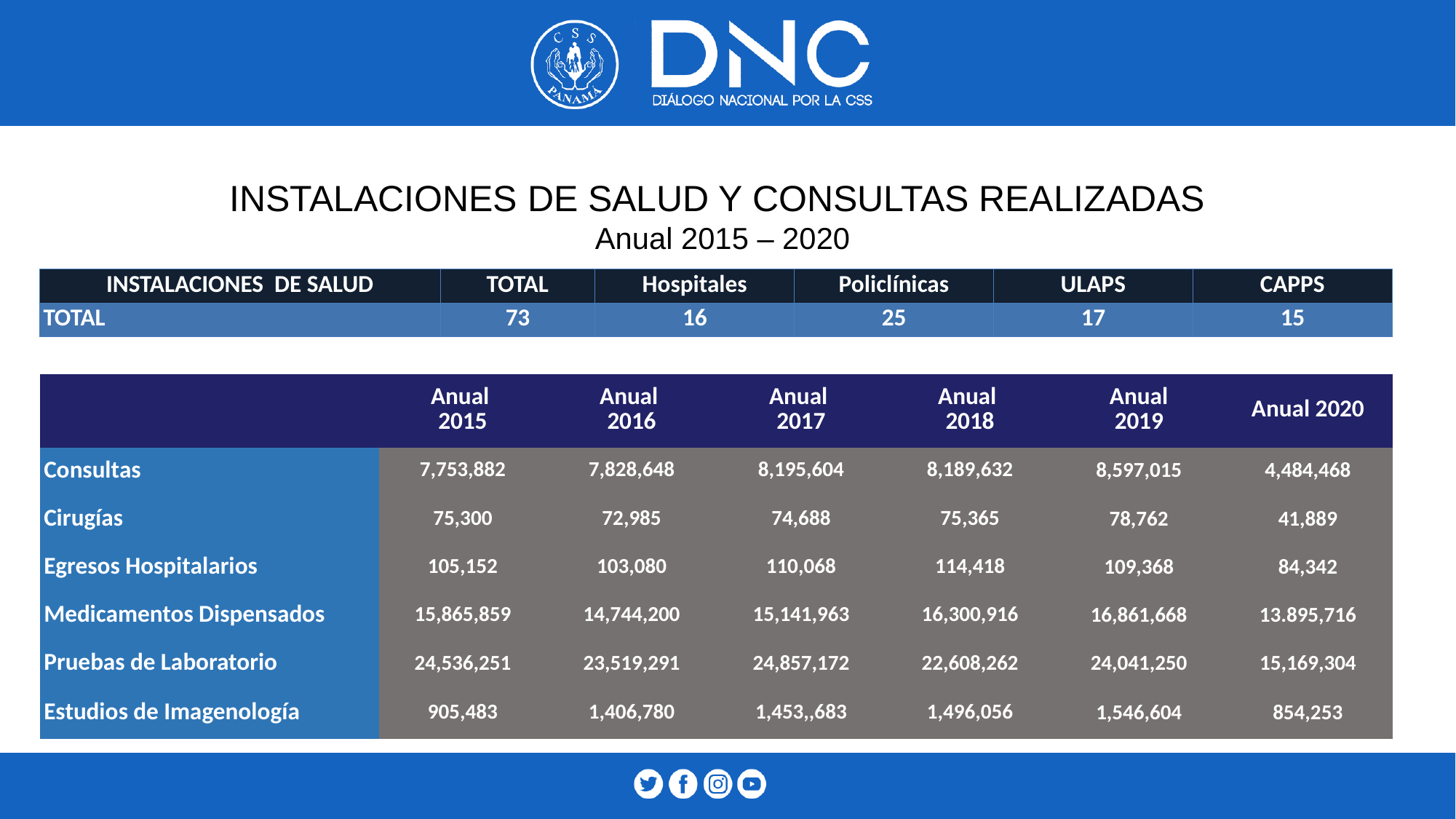

INSTALACIONES DE SALUD Y CONSULTAS REALIZADAS
Anual 2015 – 2020
| INSTALACIONES DE SALUD | TOTAL | Hospitales | Policlínicas | ULAPS | CAPPS |
| --- | --- | --- | --- | --- | --- |
| TOTAL | 73 | 16 | 25 | 17 | 15 |
|  | Anual 2015 | Anual 2016 | Anual 2017 | Anual 2018 | Anual 2019 | Anual 2020 |
| --- | --- | --- | --- | --- | --- | --- |
| Consultas | 7,753,882 | 7,828,648 | 8,195,604 | 8,189,632 | 8,597,015 | 4,484,468 |
| Cirugías | 75,300 | 72,985 | 74,688 | 75,365 | 78,762 | 41,889 |
| Egresos Hospitalarios | 105,152 | 103,080 | 110,068 | 114,418 | 109,368 | 84,342 |
| Medicamentos Dispensados | 15,865,859 | 14,744,200 | 15,141,963 | 16,300,916 | 16,861,668 | 13.895,716 |
| Pruebas de Laboratorio | 24,536,251 | 23,519,291 | 24,857,172 | 22,608,262 | 24,041,250 | 15,169,304 |
| Estudios de Imagenología | 905,483 | 1,406,780 | 1,453,,683 | 1,496,056 | 1,546,604 | 854,253 |